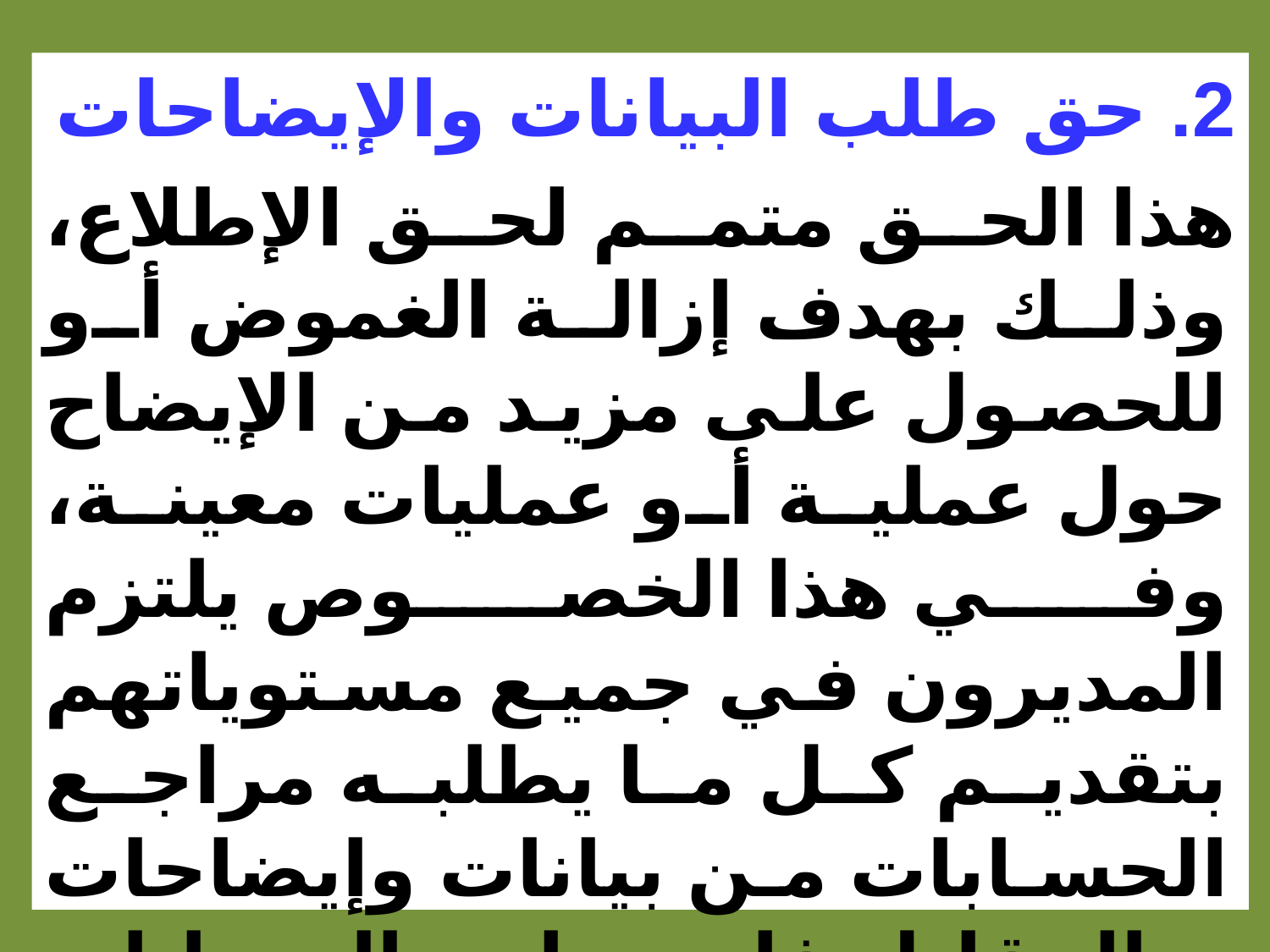

2. حق طلب البيانات والإيضاحات
هذا الحق متمم لحق الإطلاع، وذلك بهدف إزالة الغموض أو للحصول على مزيد من الإيضاح حول عملية أو عمليات معينة، وفي هذا الخصوص يلتزم المديرون في جميع مستوياتهم بتقديم كل ما يطلبه مراجع الحسابات من بيانات وإيضاحات وبالمقابل فإن مراجع الحسابات ملزم بأن يفصح في تقريره النهائي عن حصوله على المعلومات والايضاحات.